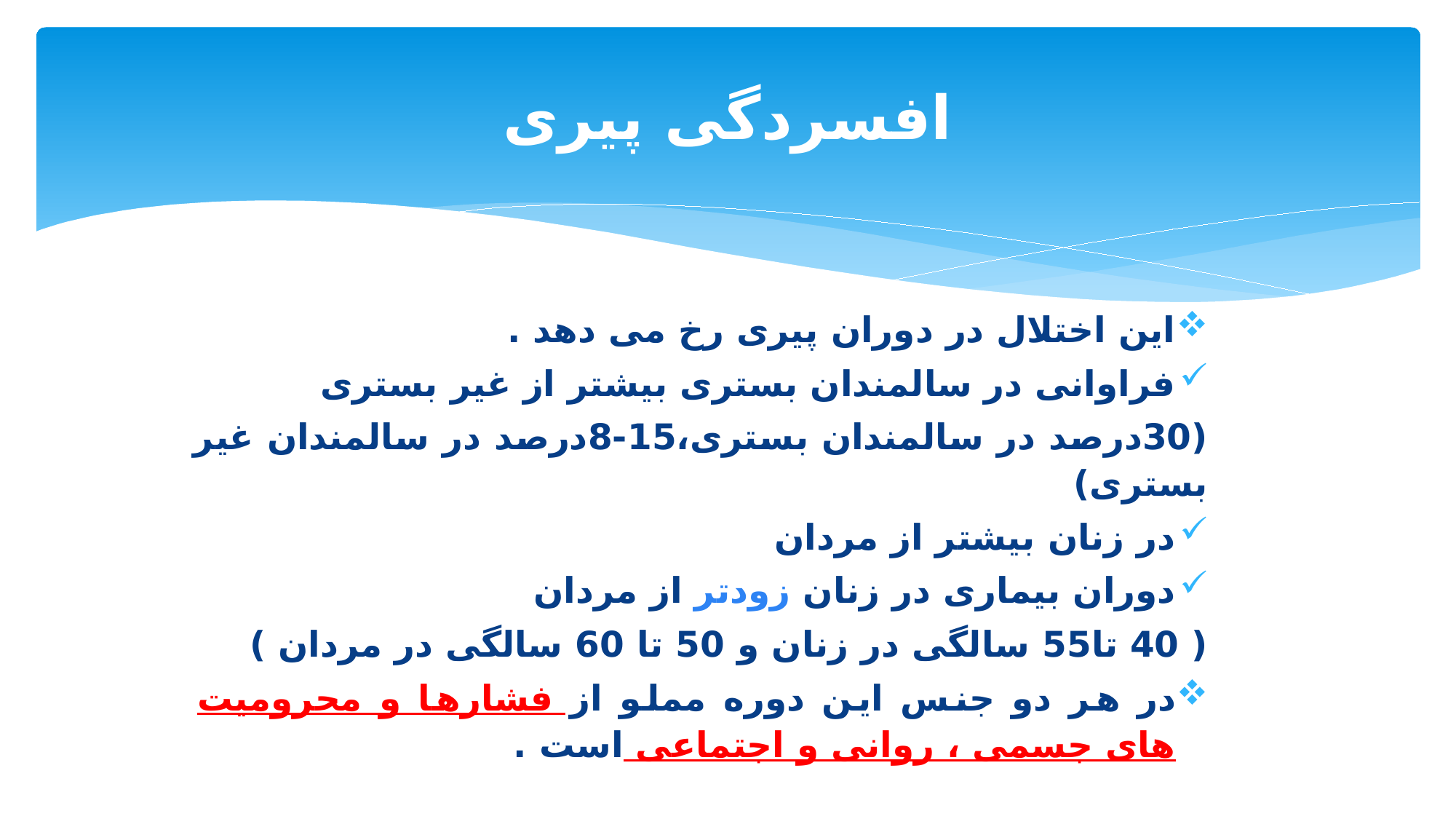

# افسردگی پیری
این اختلال در دوران پیری رخ می دهد .
فراوانی در سالمندان بستری بیشتر از غیر بستری
(30درصد در سالمندان بستری،15-8درصد در سالمندان غیر بستری)
در زنان بیشتر از مردان
دوران بیماری در زنان زودتر از مردان
( 40 تا55 سالگی در زنان و 50 تا 60 سالگی در مردان )
در هر دو جنس این دوره مملو از فشارها و محرومیت های جسمی ، روانی و اجتماعی است .